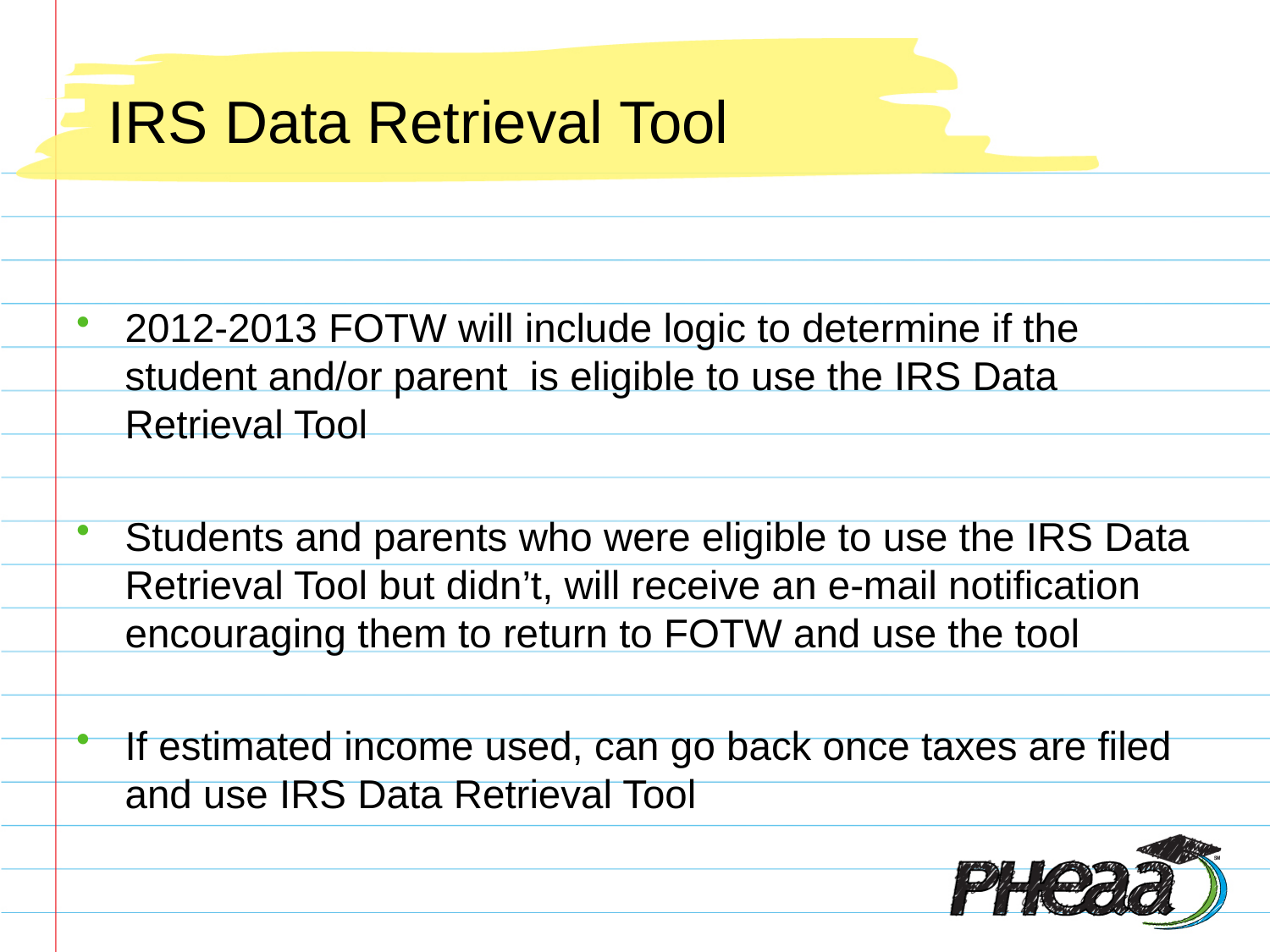

# IRS Data Retrieval Tool
2012-2013 FOTW will include logic to determine if the student and/or parent  is eligible to use the IRS Data Retrieval Tool

Students and parents who were eligible to use the IRS Data Retrieval Tool but didn’t, will receive an e-mail notification encouraging them to return to FOTW and use the tool

If estimated income used, can go back once taxes are filed and use IRS Data Retrieval Tool